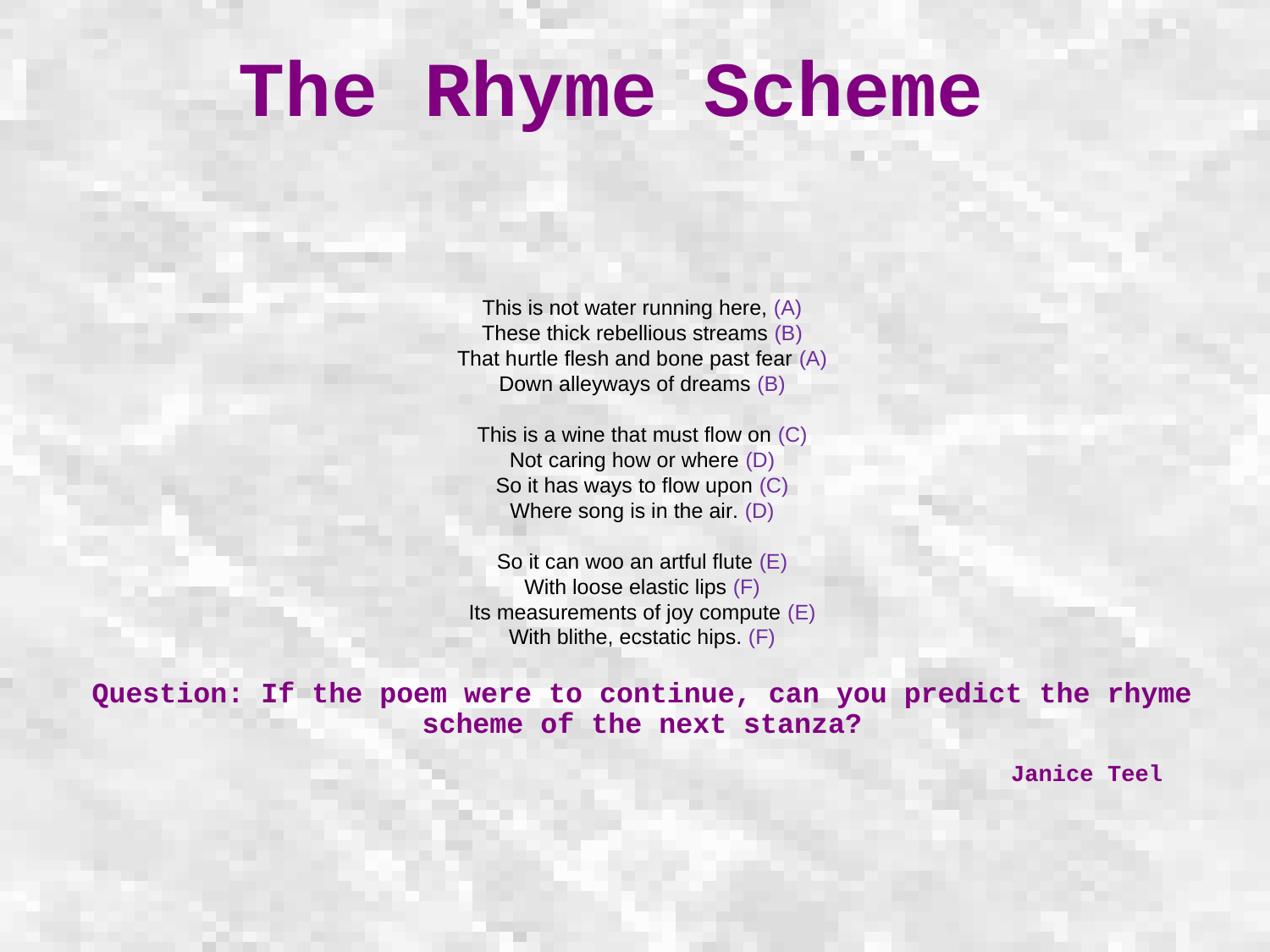

# The Rhyme Scheme
This is not water running here, (A)
These thick rebellious streams (B)
That hurtle flesh and bone past fear (A)
Down alleyways of dreams (B)

This is a wine that must flow on (C)
Not caring how or where (D)
So it has ways to flow upon (C)
Where song is in the air. (D)

So it can woo an artful flute (E)
With loose elastic lips (F)
Its measurements of joy compute (E)
With blithe, ecstatic hips. (F)

Question: If the poem were to continue, can you predict the rhyme scheme of the next stanza?

                                                                      Janice Teel